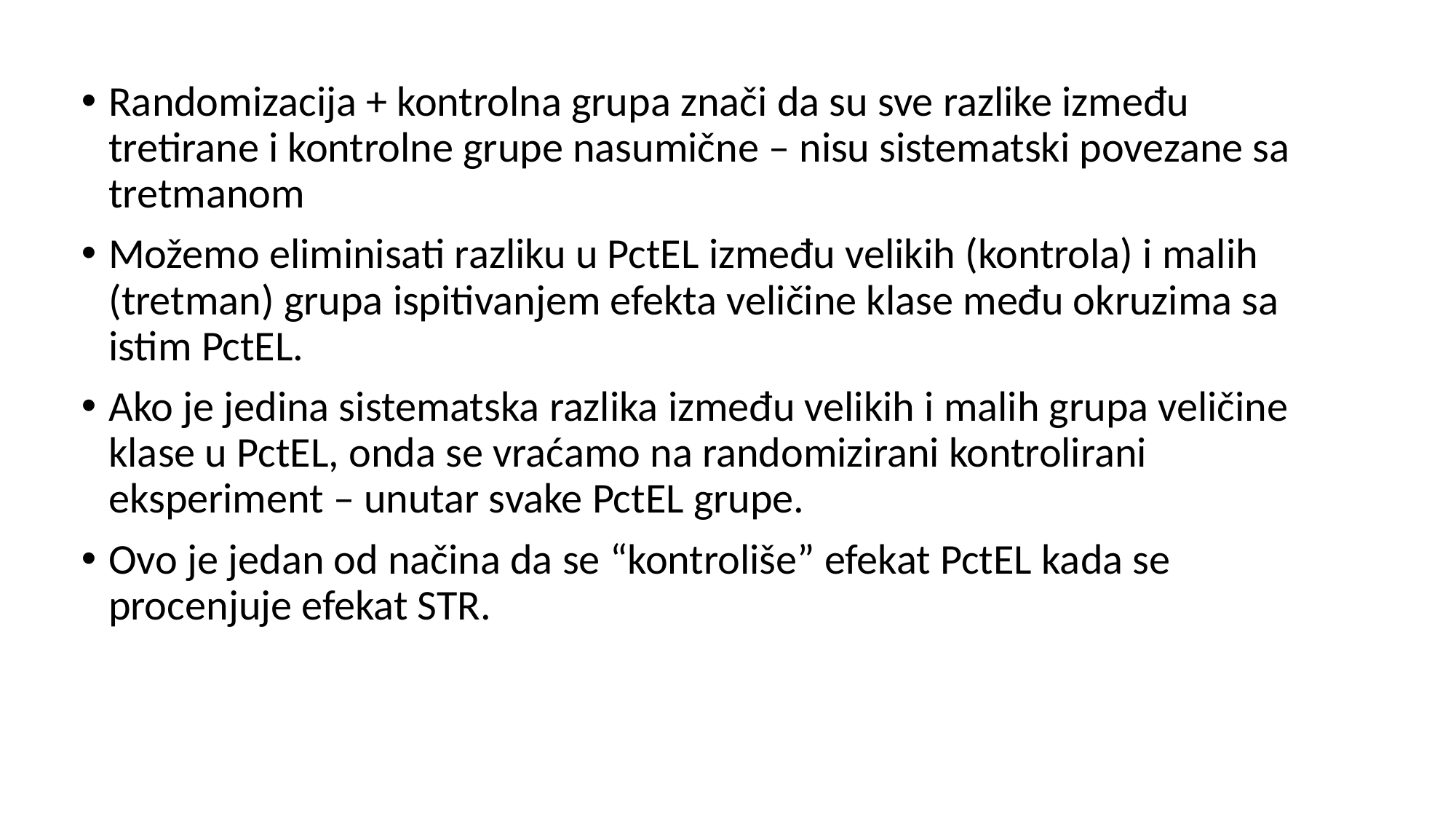

Randomizacija + kontrolna grupa znači da su sve razlike između tretirane i kontrolne grupe nasumične – nisu sistematski povezane sa tretmanom
Možemo eliminisati razliku u PctEL između velikih (kontrola) i malih (tretman) grupa ispitivanjem efekta veličine klase među okruzima sa istim PctEL.
Ako je jedina sistematska razlika između velikih i malih grupa veličine klase u PctEL, onda se vraćamo na randomizirani kontrolirani eksperiment – unutar svake PctEL grupe.
Ovo je jedan od načina da se “kontroliše” efekat PctEL kada se procenjuje efekat STR.